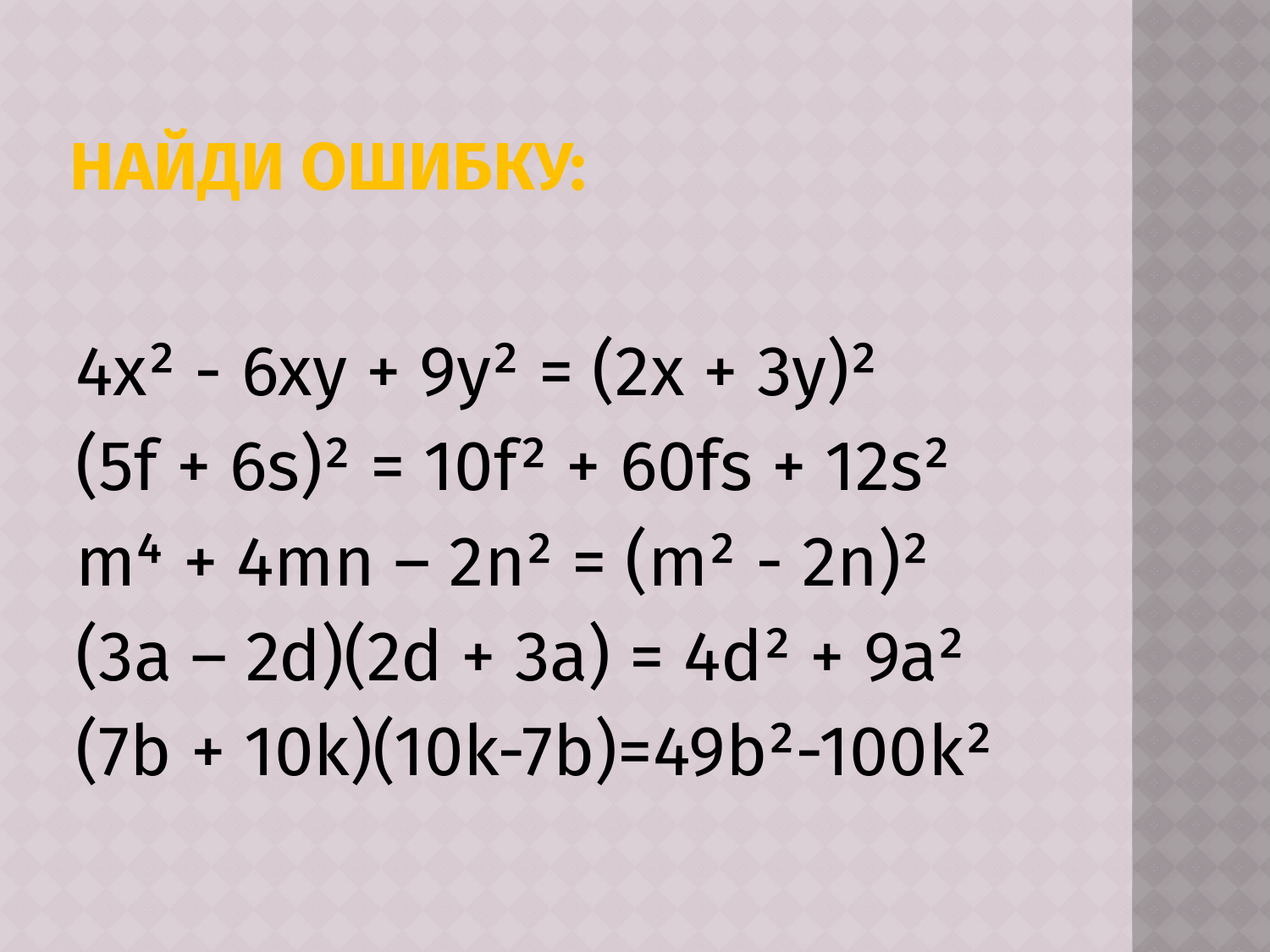

# Найди ошибку:

4x² - 6xy + 9y² = (2x + 3y)²
(5f + 6s)² = 10f² + 60fs + 12s²
m⁴ + 4mn – 2n² = (m² - 2n)²
(3a – 2d)(2d + 3a) = 4d² + 9a²
(7b + 10k)(10k-7b)=49b²-100k²